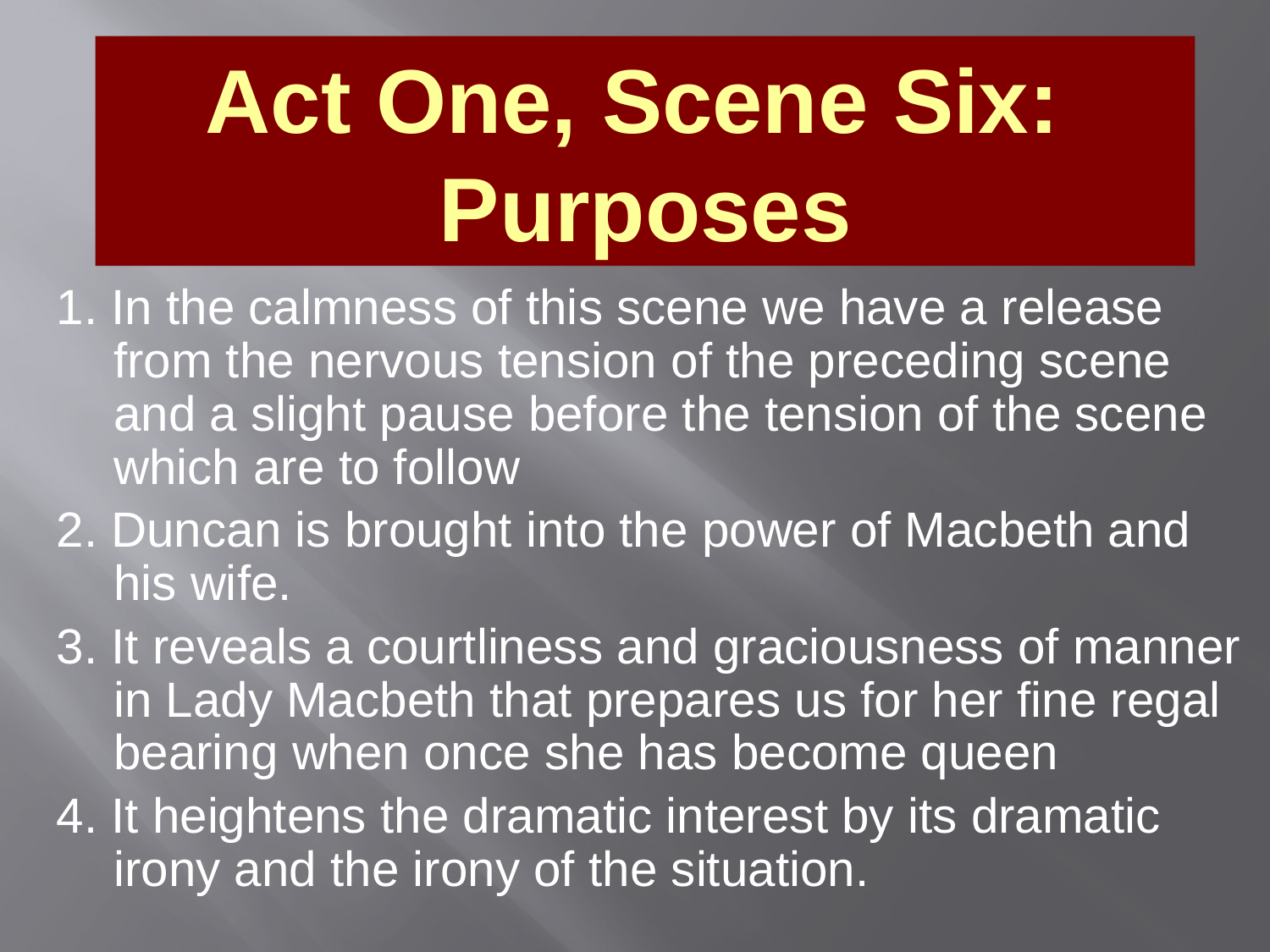

# Act One, Scene Six: Purposes
1. In the calmness of this scene we have a release from the nervous tension of the preceding scene and a slight pause before the tension of the scene which are to follow
2. Duncan is brought into the power of Macbeth and his wife.
3. It reveals a courtliness and graciousness of manner in Lady Macbeth that prepares us for her fine regal bearing when once she has become queen
4. It heightens the dramatic interest by its dramatic irony and the irony of the situation.